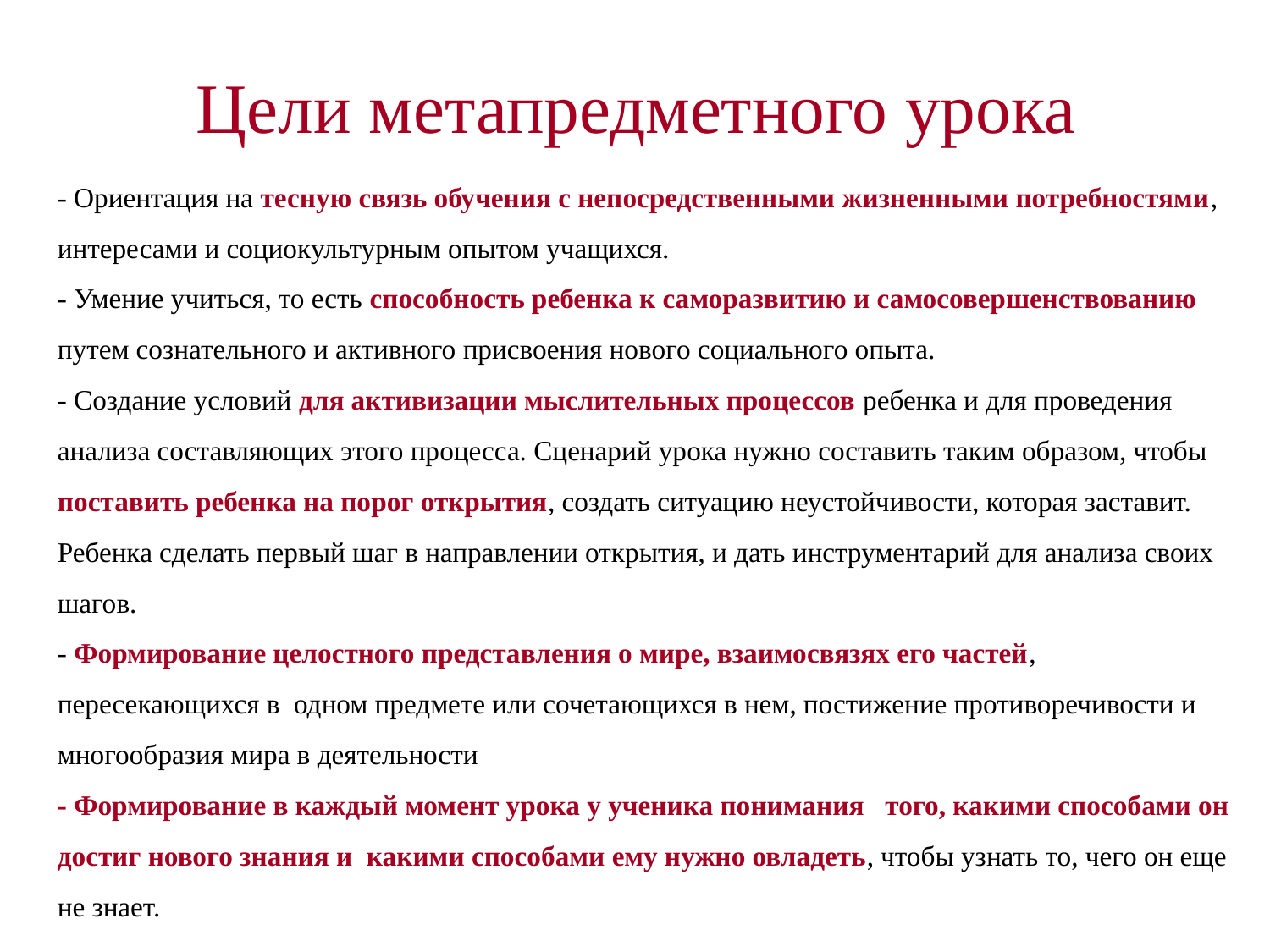

# Цели метапредметного урока
- Ориентация на тесную связь обучения с непосредственными жизненными потребностями, интересами и социокультурным опытом учащихся.
- Умение учиться, то есть способность ребенка к саморазвитию и самосовершенствованию путем сознательного и активного присвоения нового социального опыта.
- Создание условий для активизации мыслительных процессов ребенка и для проведения анализа составляющих этого процесса. Сценарий урока нужно составить таким образом, чтобы поставить ребенка на порог открытия, создать ситуацию неустойчивости, которая заставит. Ребенка сделать первый шаг в направлении открытия, и дать инструментарий для анализа своих шагов.
- Формирование целостного представления о мире, взаимосвязях его частей, пересекающихся в  одном предмете или сочетающихся в нем, постижение противоречивости и многообразия мира в деятельности
- Формирование в каждый момент урока у ученика понимания   того, какими способами он достиг нового знания и  какими способами ему нужно овладеть, чтобы узнать то, чего он еще не знает.